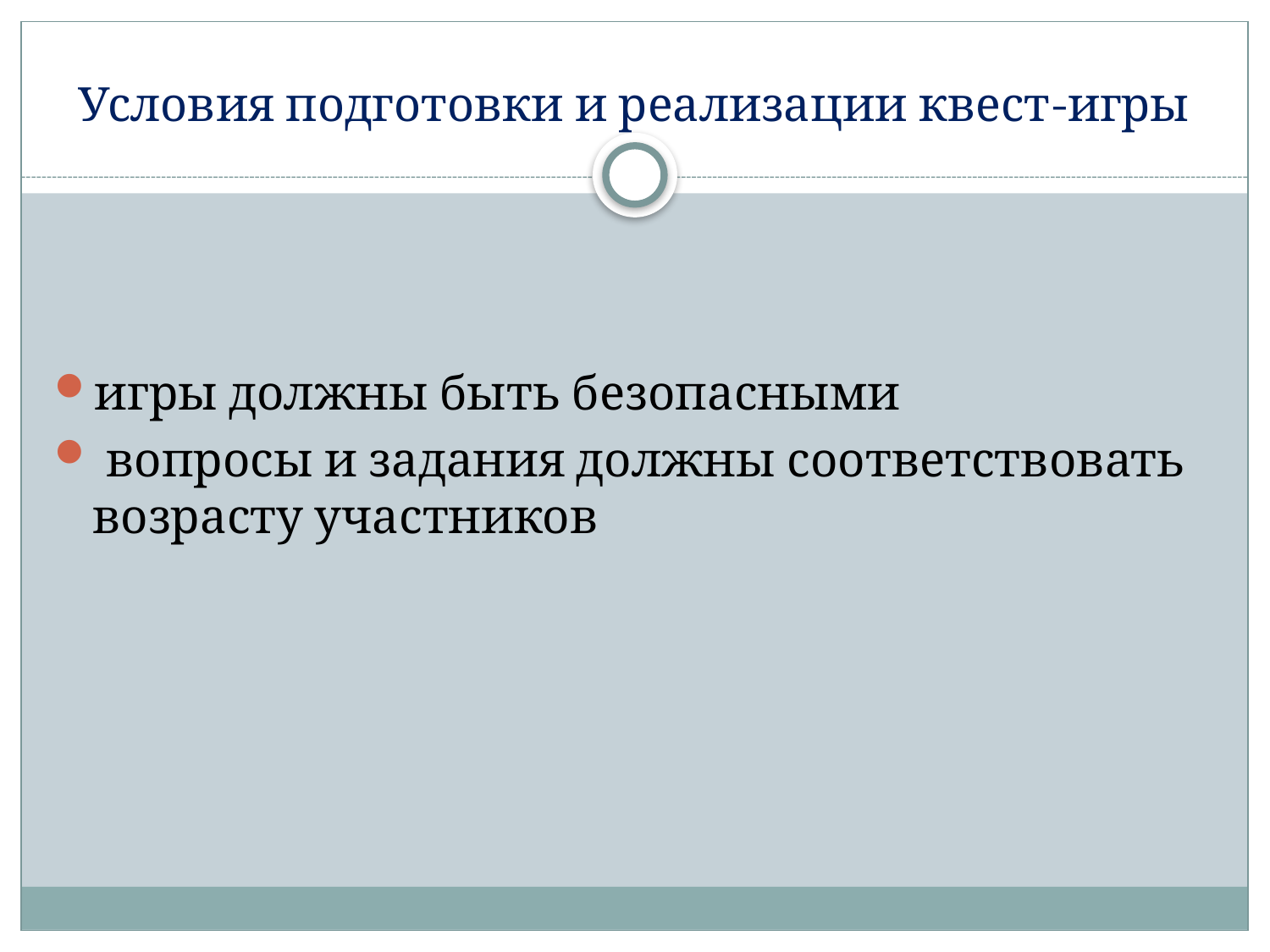

# Условия подготовки и реализации квест-игры
игры должны быть безопасными
 вопросы и задания должны соответствовать возрасту участников